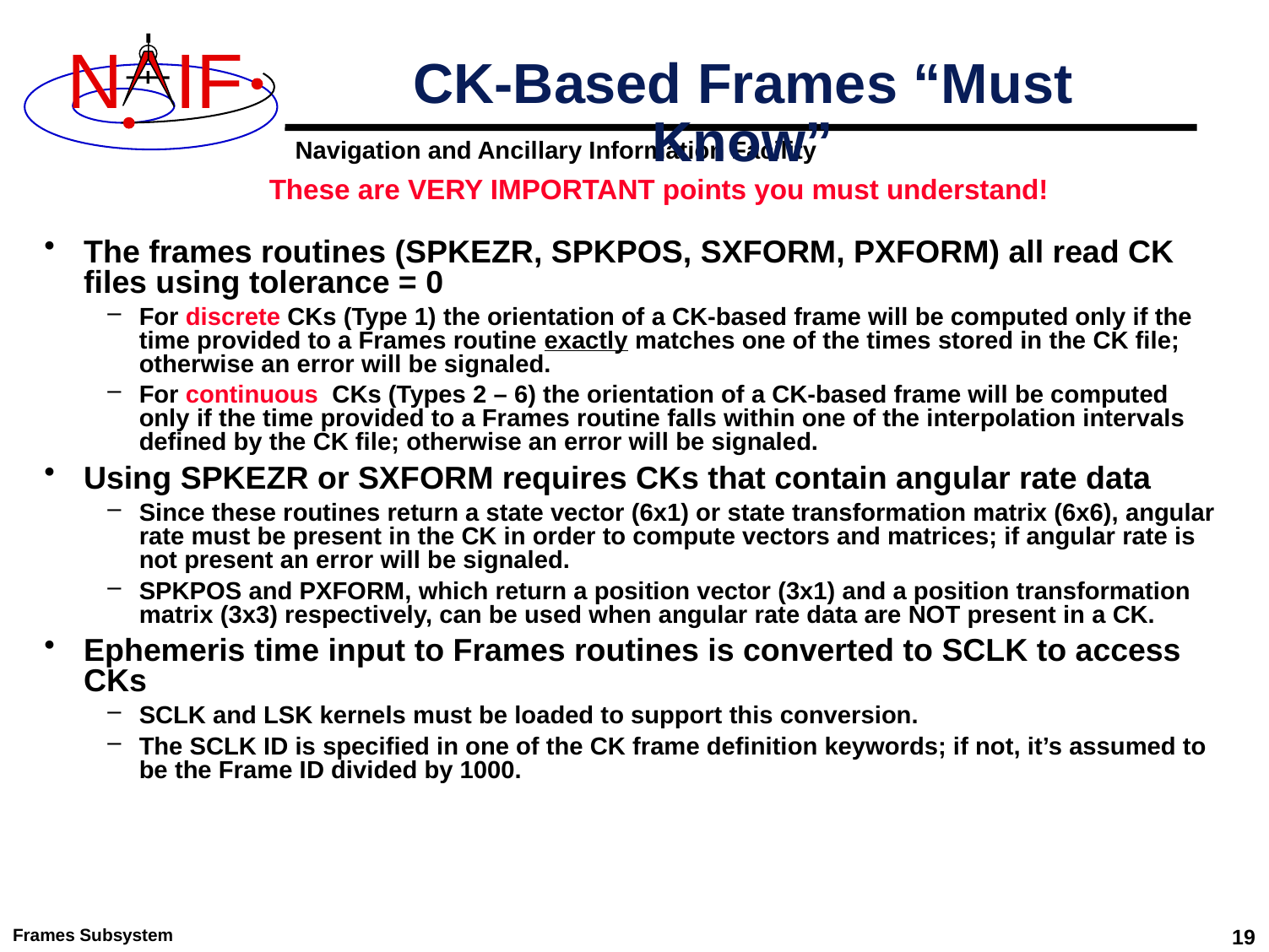

# CK-Based Frames “Must Know”
These are VERY IMPORTANT points you must understand!
The frames routines (SPKEZR, SPKPOS, SXFORM, PXFORM) all read CK files using tolerance = 0
For discrete CKs (Type 1) the orientation of a CK-based frame will be computed only if the time provided to a Frames routine exactly matches one of the times stored in the CK file; otherwise an error will be signaled.
For continuous  CKs (Types 2 – 6) the orientation of a CK-based frame will be computed only if the time provided to a Frames routine falls within one of the interpolation intervals defined by the CK file; otherwise an error will be signaled.
Using SPKEZR or SXFORM requires CKs that contain angular rate data
Since these routines return a state vector (6x1) or state transformation matrix (6x6), angular rate must be present in the CK in order to compute vectors and matrices; if angular rate is not present an error will be signaled.
SPKPOS and PXFORM, which return a position vector (3x1) and a position transformation matrix (3x3) respectively, can be used when angular rate data are NOT present in a CK.
Ephemeris time input to Frames routines is converted to SCLK to access CKs
SCLK and LSK kernels must be loaded to support this conversion.
The SCLK ID is specified in one of the CK frame definition keywords; if not, it’s assumed to be the Frame ID divided by 1000.
Frames Subsystem
19